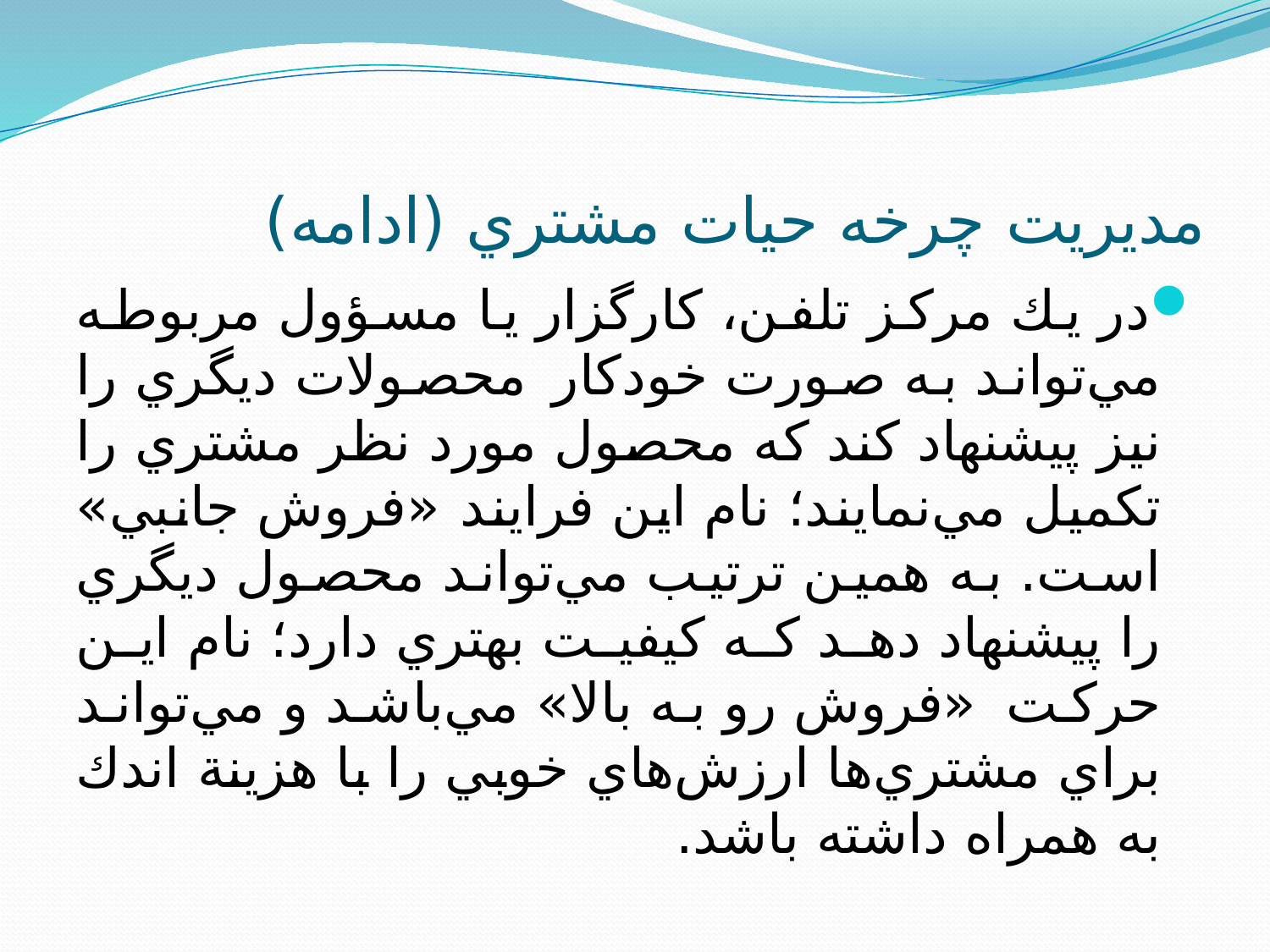

# مديريت چرخه حيات مشتري (ادامه)
در يك مركز تلفن، كارگزار يا مسؤول مربوطه مي‌تواند به صورت خودكار محصولات ديگري را نيز پيشنهاد كند كه محصول مورد نظر مشتري را تكميل مي‌نمايند؛ نام اين فرايند «فروش جانبي» است. به همين ترتيب مي‌تواند محصول ديگري را پيشنهاد دهد كه كيفيت بهتري دارد؛ نام اين حركت «فروش رو به بالا» مي‌باشد و مي‌تواند براي مشتري‌ها ارزش‌هاي خوبي را با هزينة اندك به همراه داشته باشد.